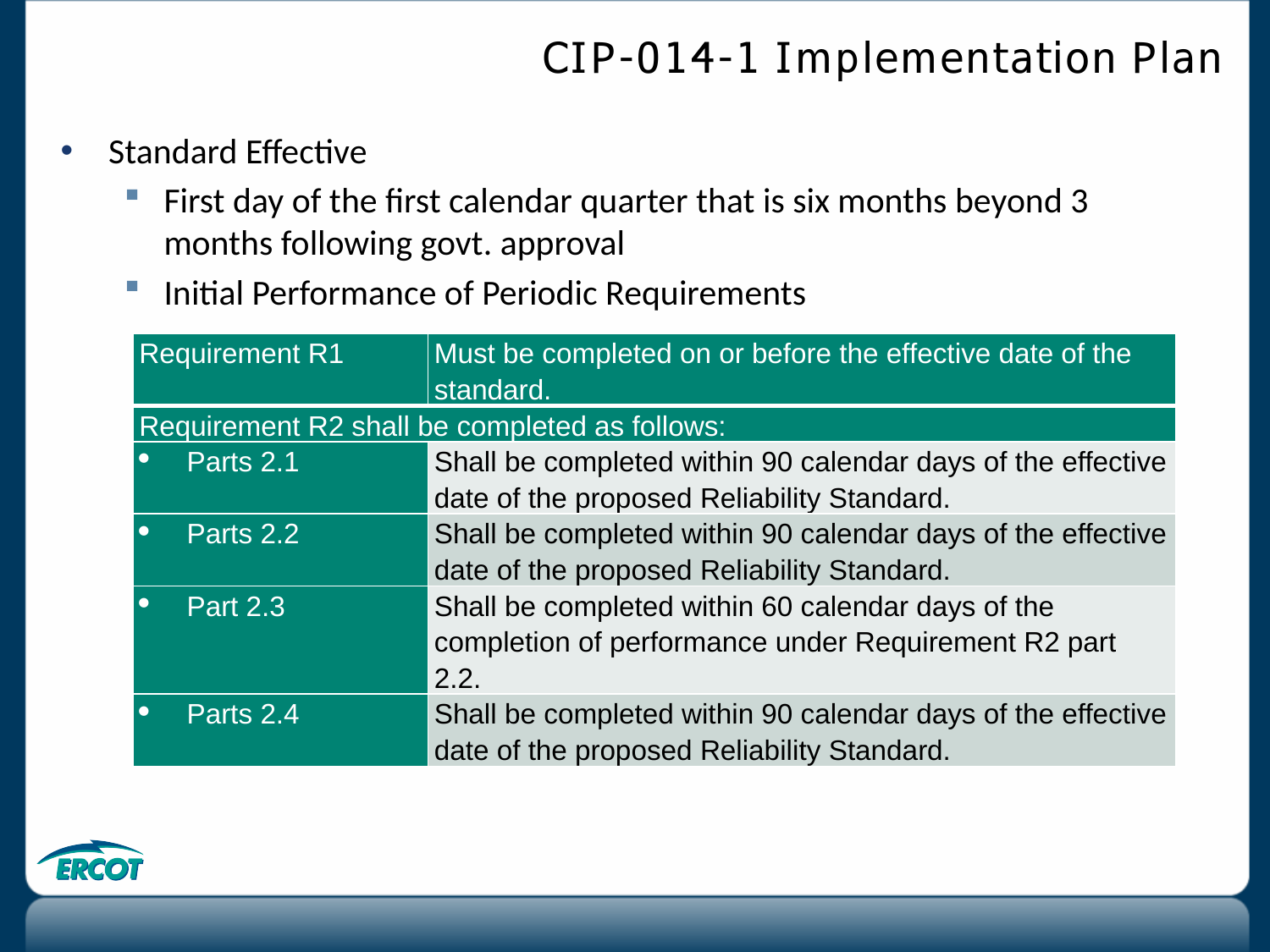

# CIP-014-1 Implementation Plan
Standard Effective
First day of the first calendar quarter that is six months beyond 3 months following govt. approval
Initial Performance of Periodic Requirements

| Requirement R1 | Must be completed on or before the effective date of the standard. |
| --- | --- |
| Requirement R2 shall be completed as follows: |  |
| Parts 2.1 | Shall be completed within 90 calendar days of the effective date of the proposed Reliability Standard. |
| Parts 2.2 | Shall be completed within 90 calendar days of the effective date of the proposed Reliability Standard. |
| Part 2.3 | Shall be completed within 60 calendar days of the completion of performance under Requirement R2 part 2.2. |
| Parts 2.4 | Shall be completed within 90 calendar days of the effective date of the proposed Reliability Standard. |